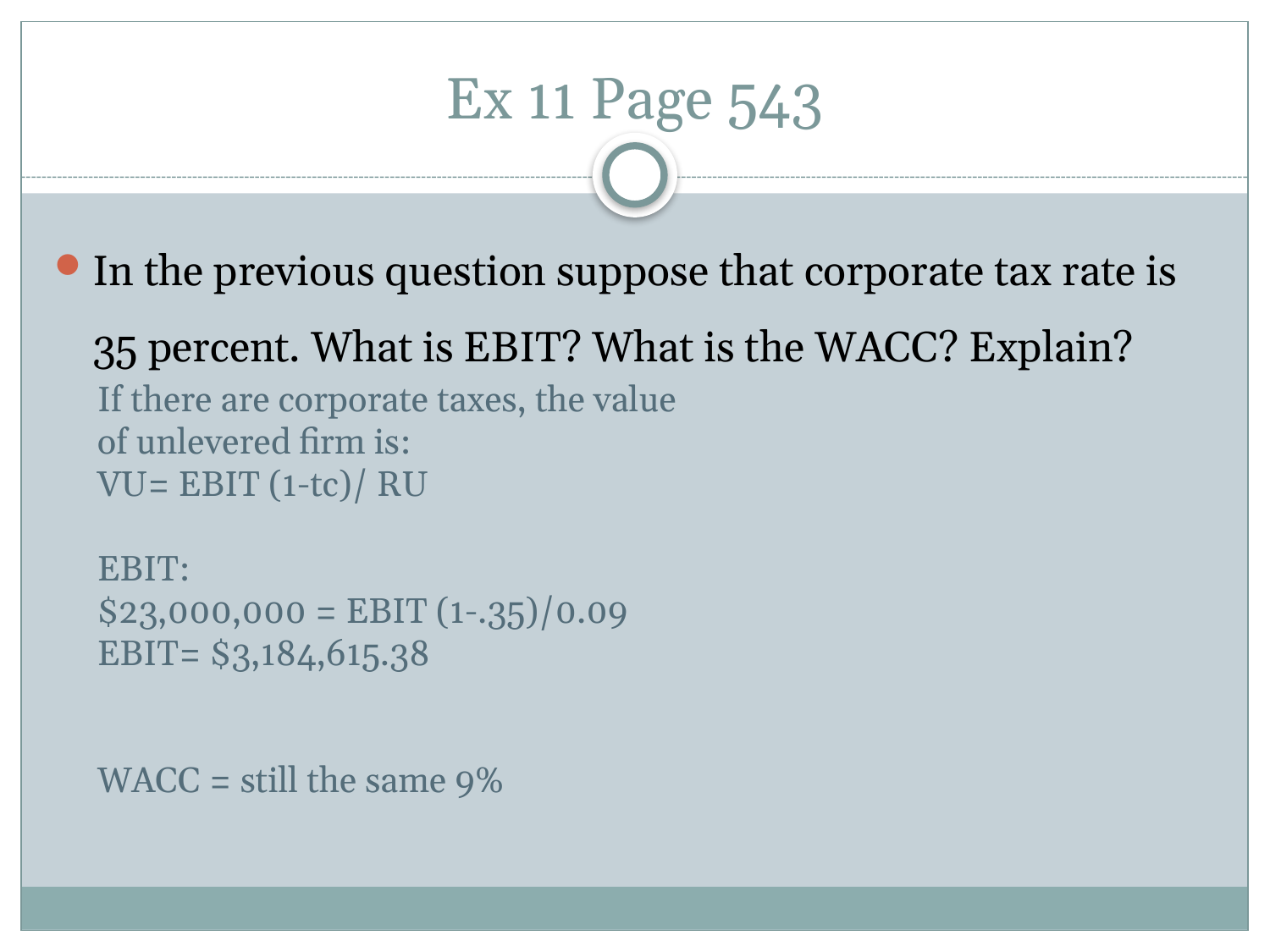

# Ex 11 Page 543
In the previous question suppose that corporate tax rate is 35 percent. What is EBIT? What is the WACC? Explain?
If there are corporate taxes, the value of unlevered firm is:
VU= EBIT (1-tc)/ RU

EBIT:
$23,000,000 = EBIT (1-.35)/0.09
EBIT= $3,184,615.38

WACC = still the same 9%